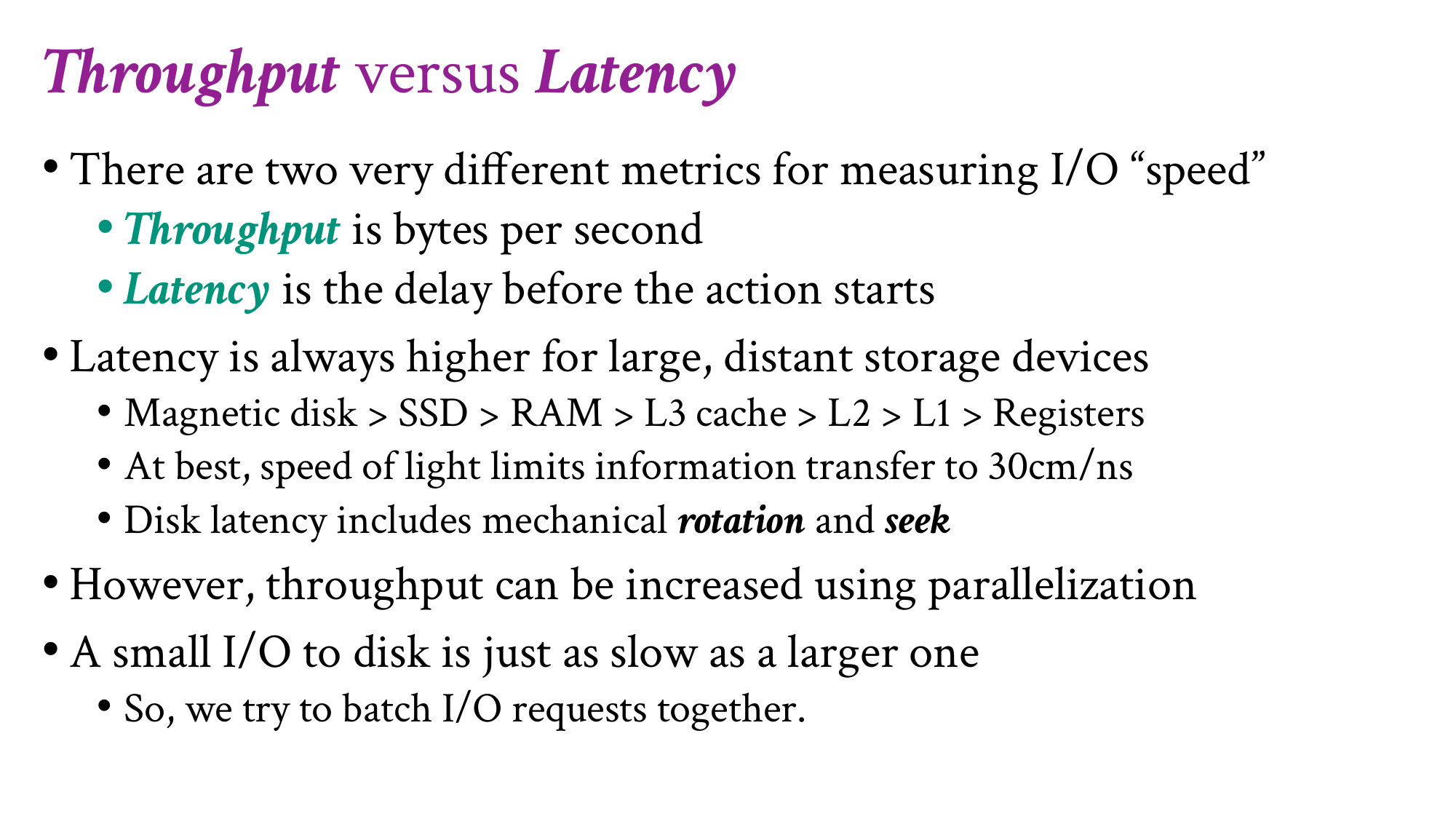

# Throughput versus Latency
There are two very different metrics for measuring I/O “speed”
Throughput is bytes per second
Latency is the delay before the action starts
Latency is always higher for large, distant storage devices
Magnetic disk > SSD > RAM > L3 cache > L2 > L1 > Registers
At best, speed of light limits information transfer to 30cm/ns
Disk latency includes mechanical rotation and seek
However, throughput can be increased using parallelization
A small I/O to disk is just as slow as a larger one
So, we try to batch I/O requests together.